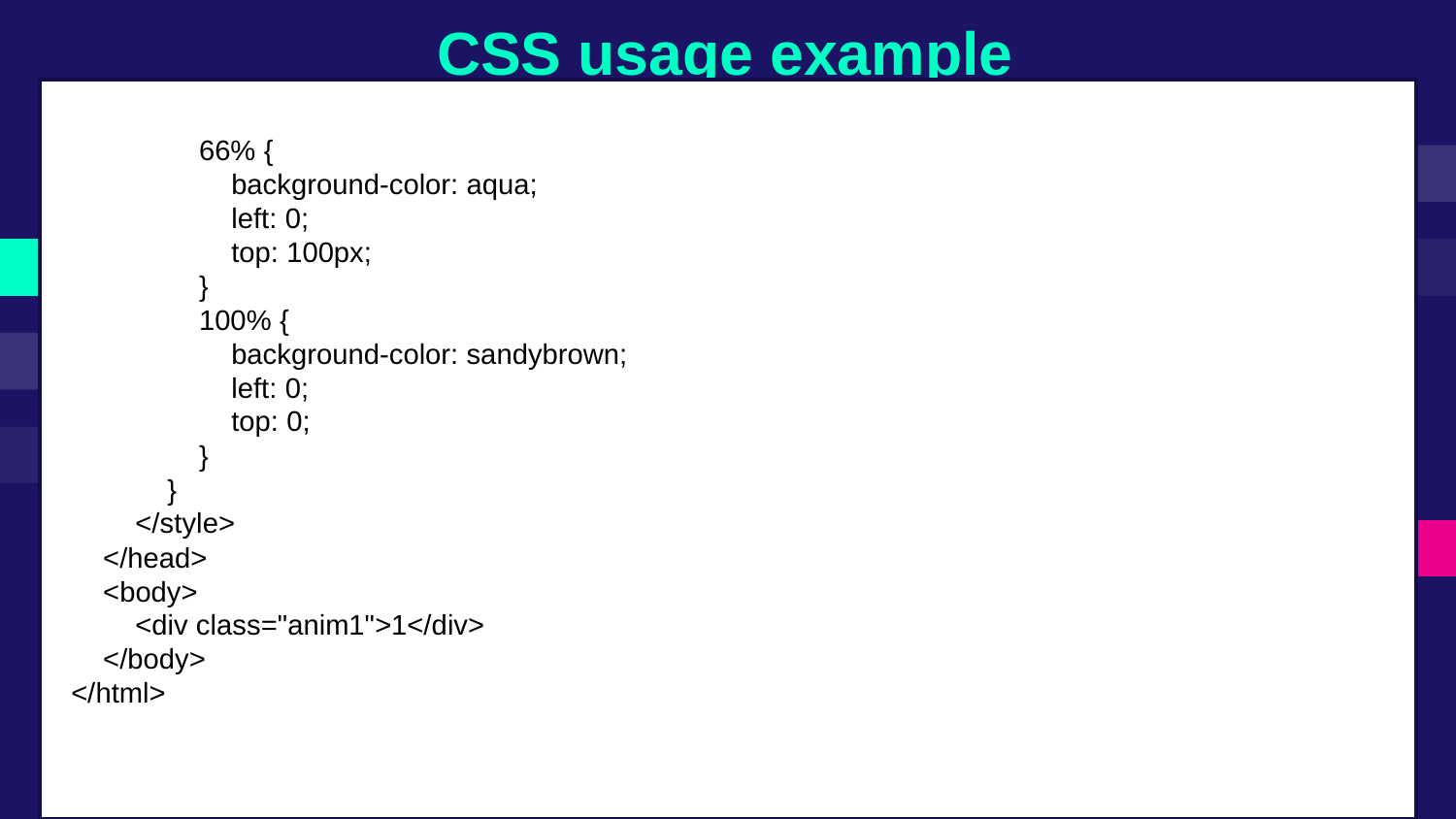

# CSS usage example

                66% {
                    background-color: aqua;
                    left: 0;
                    top: 100px;
                }
                100% {
                    background-color: sandybrown;
                    left: 0;
                    top: 0;
                }
            }
        </style>
    </head>
    <body>
        <div class="anim1">1</div>
    </body>
</html>